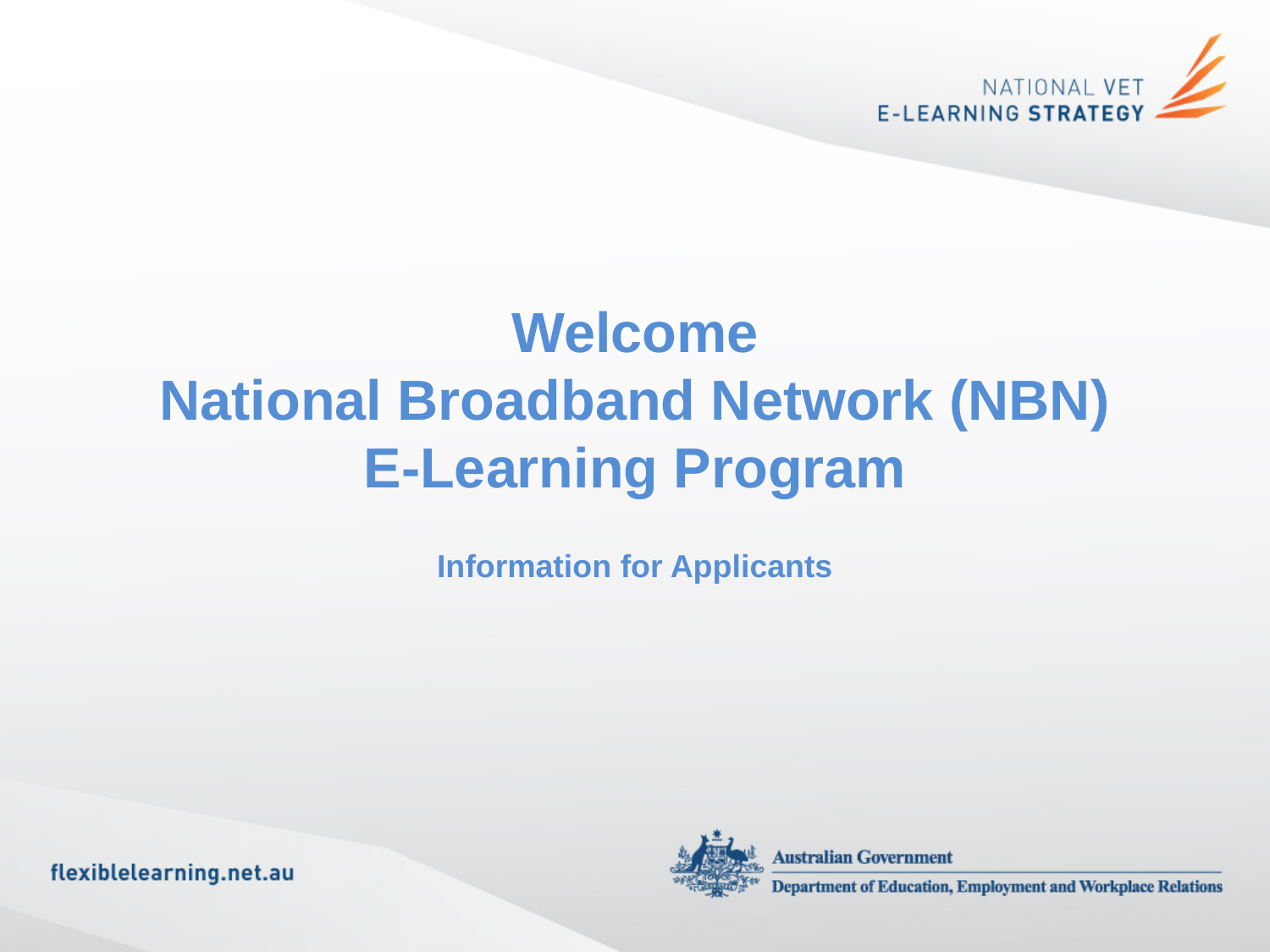

Welcome
National Broadband Network (NBN)
E-Learning Program
Information for Applicants